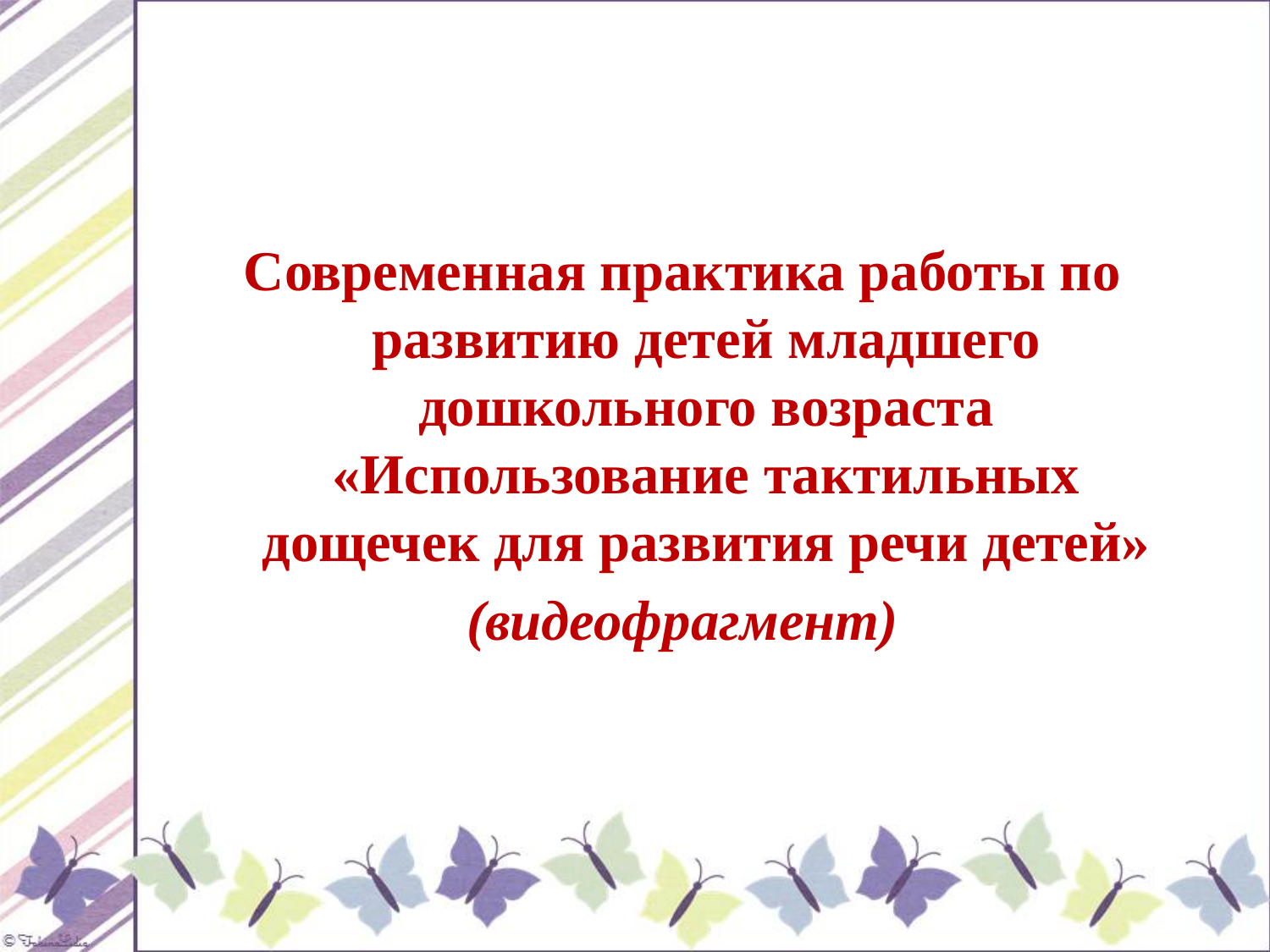

#
Современная практика работы по развитию детей младшего дошкольного возраста «Использование тактильных дощечек для развития речи детей»
(видеофрагмент)